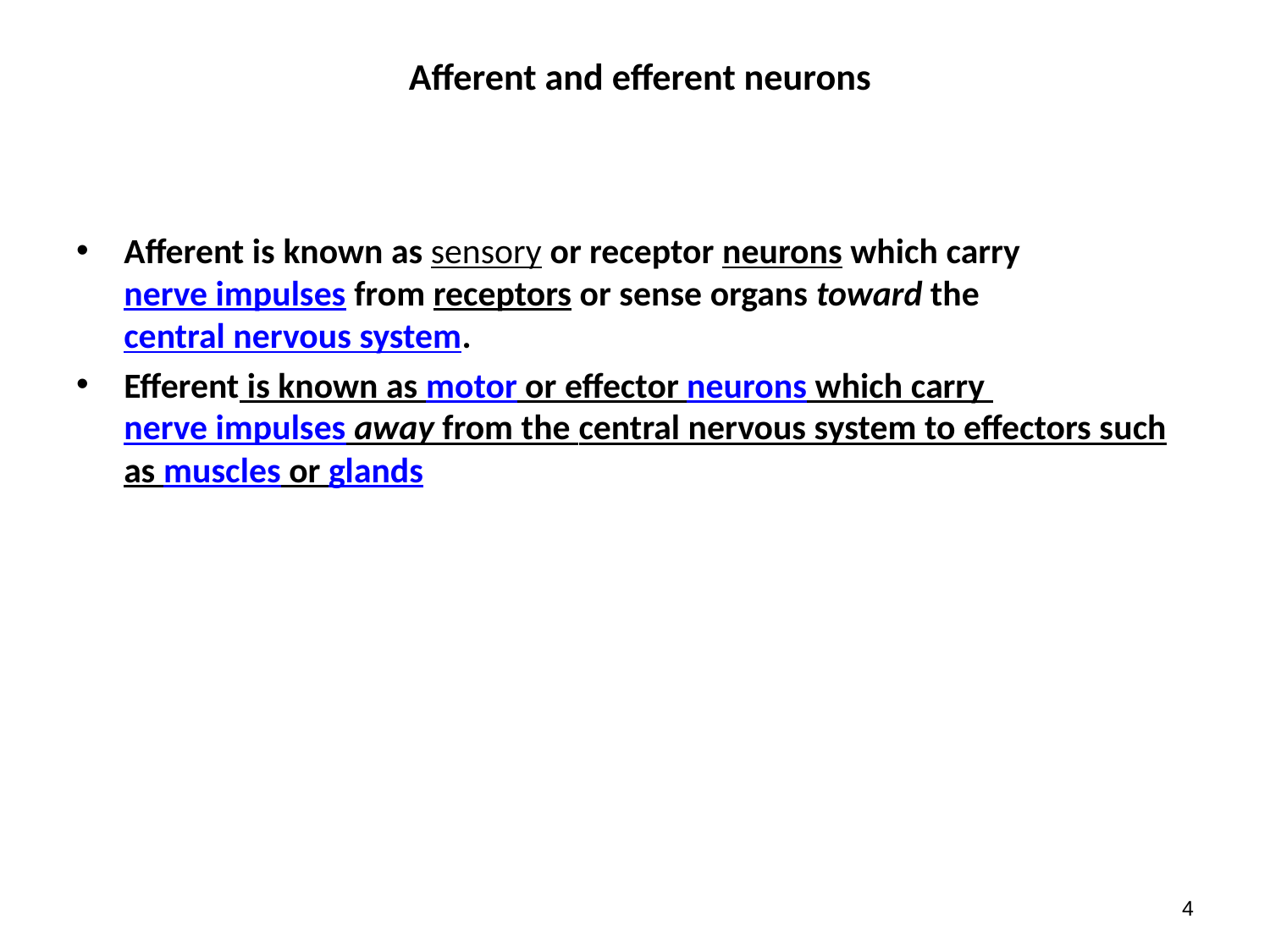

# Afferent and efferent neurons
Afferent is known as sensory or receptor neurons which carry nerve impulses from receptors or sense organs toward the central nervous system.
Efferent is known as motor or effector neurons which carry nerve impulses away from the central nervous system to effectors such as muscles or glands

4